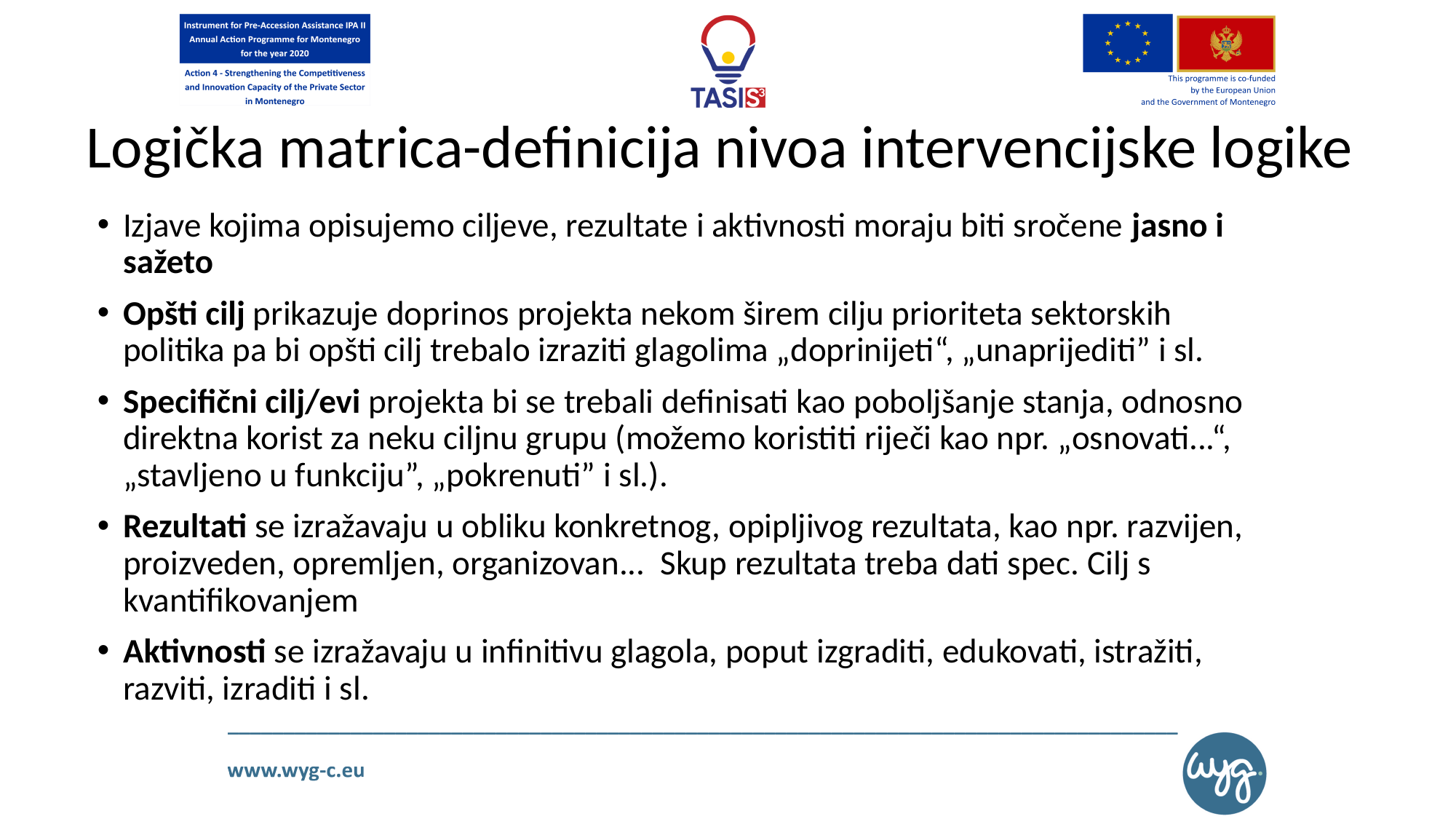

# Logička matrica-definicija nivoa intervencijske logike
Izjave kojima opisujemo ciljeve, rezultate i aktivnosti moraju biti sročene jasno i sažeto
Opšti cilj prikazuje doprinos projekta nekom širem cilju prioriteta sektorskih politika pa bi opšti cilj trebalo izraziti glagolima „doprinijeti“, „unaprijediti” i sl.
Specifični cilj/evi projekta bi se trebali definisati kao poboljšanje stanja, odnosno direktna korist za neku ciljnu grupu (možemo koristiti riječi kao npr. „osnovati...“, „stavljeno u funkciju”, „pokrenuti” i sl.).
Rezultati se izražavaju u obliku konkretnog, opipljivog rezultata, kao npr. razvijen, proizveden, opremljen, organizovan...  Skup rezultata treba dati spec. Cilj s kvantifikovanjem
Aktivnosti se izražavaju u infinitivu glagola, poput izgraditi, edukovati, istražiti, razviti, izraditi i sl.